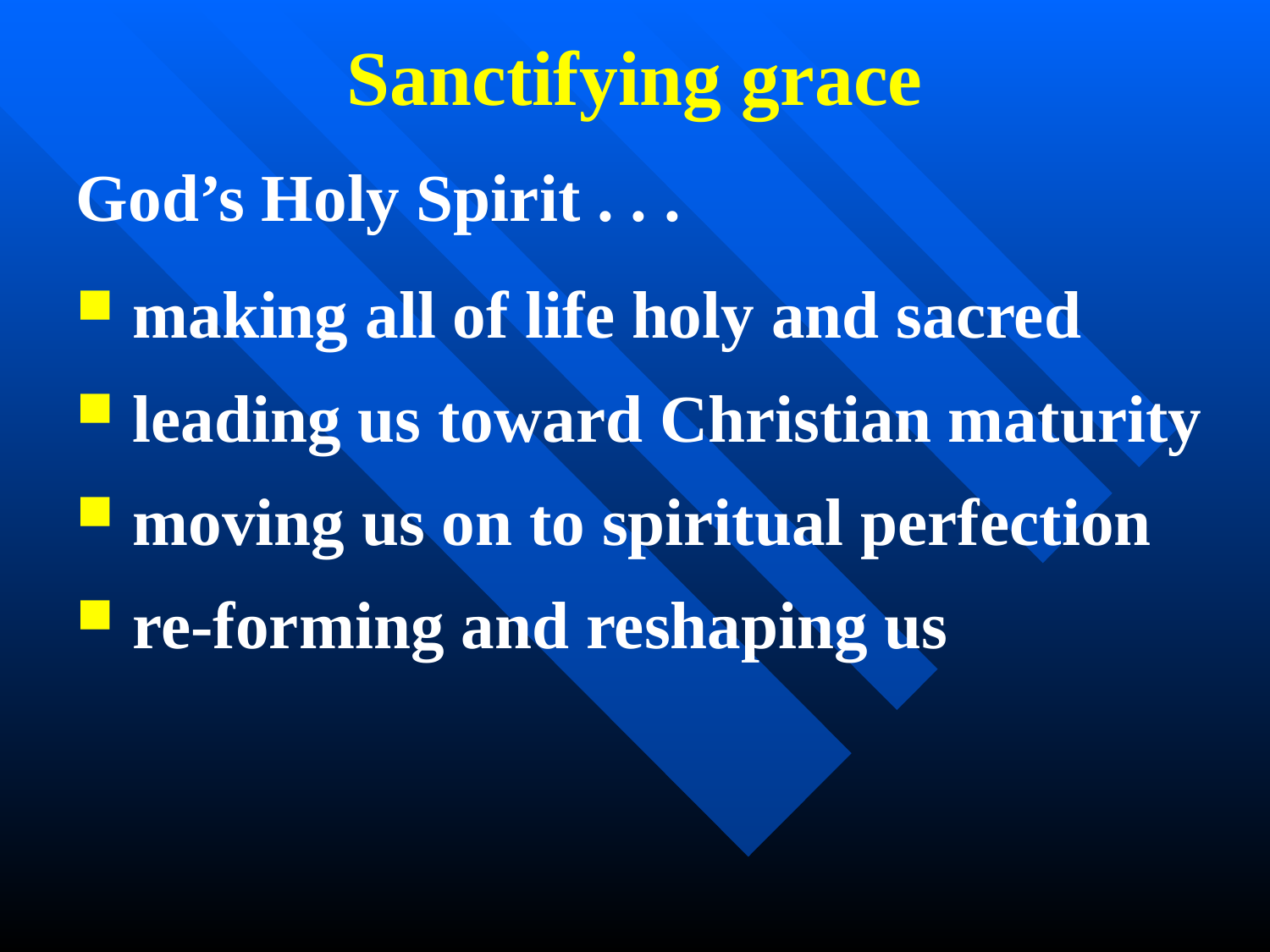

# Sanctifying grace
God’s Holy Spirit . . .
making all of life holy and sacred
leading us toward Christian maturity
moving us on to spiritual perfection
re-forming and reshaping us